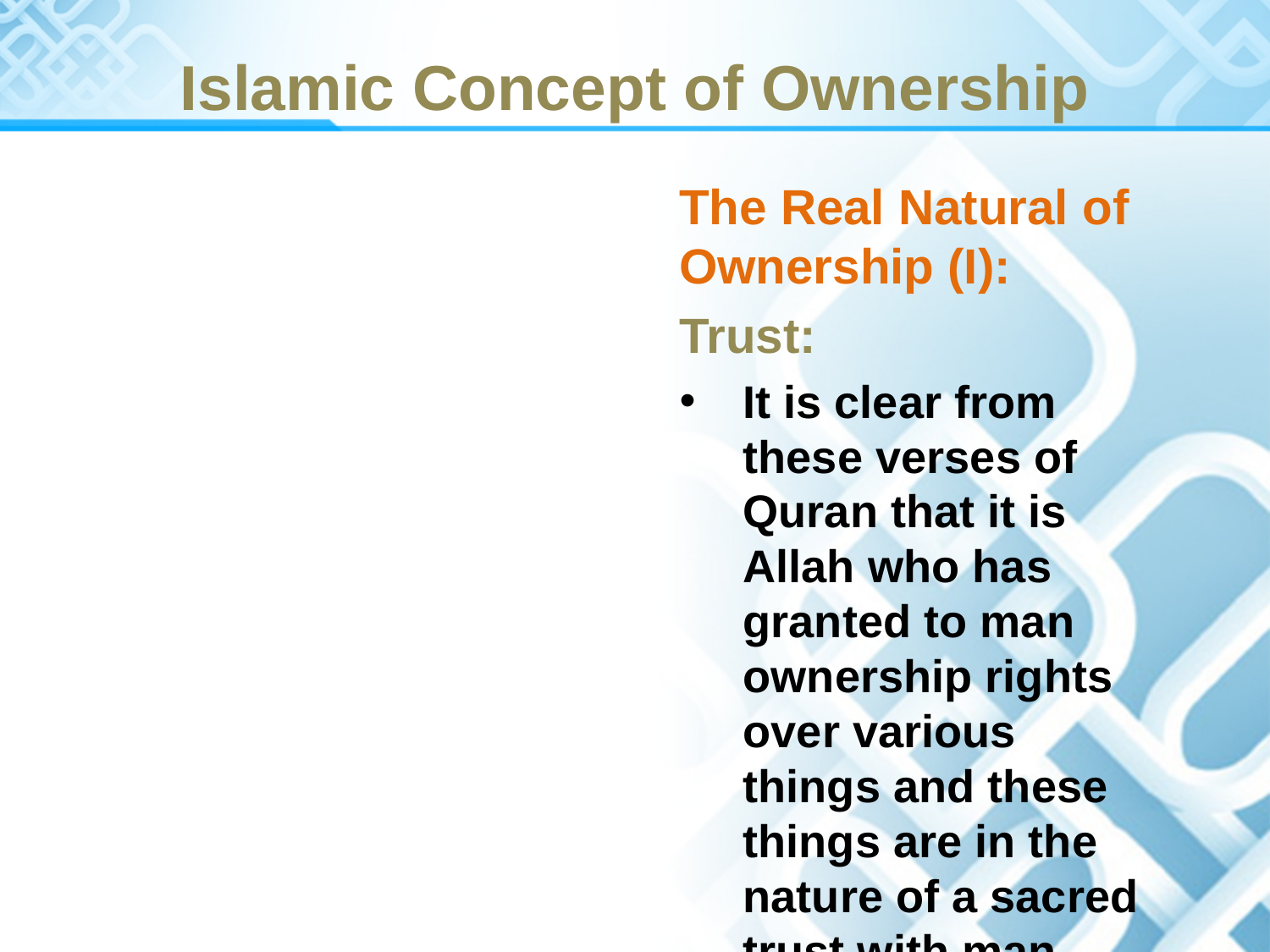

Islamic Concept of Ownership
The Real Natural of Ownership (I):
Trust:
It is clear from these verses of Quran that it is Allah who has granted to man ownership rights over various things and these things are in the nature of a sacred trust with man